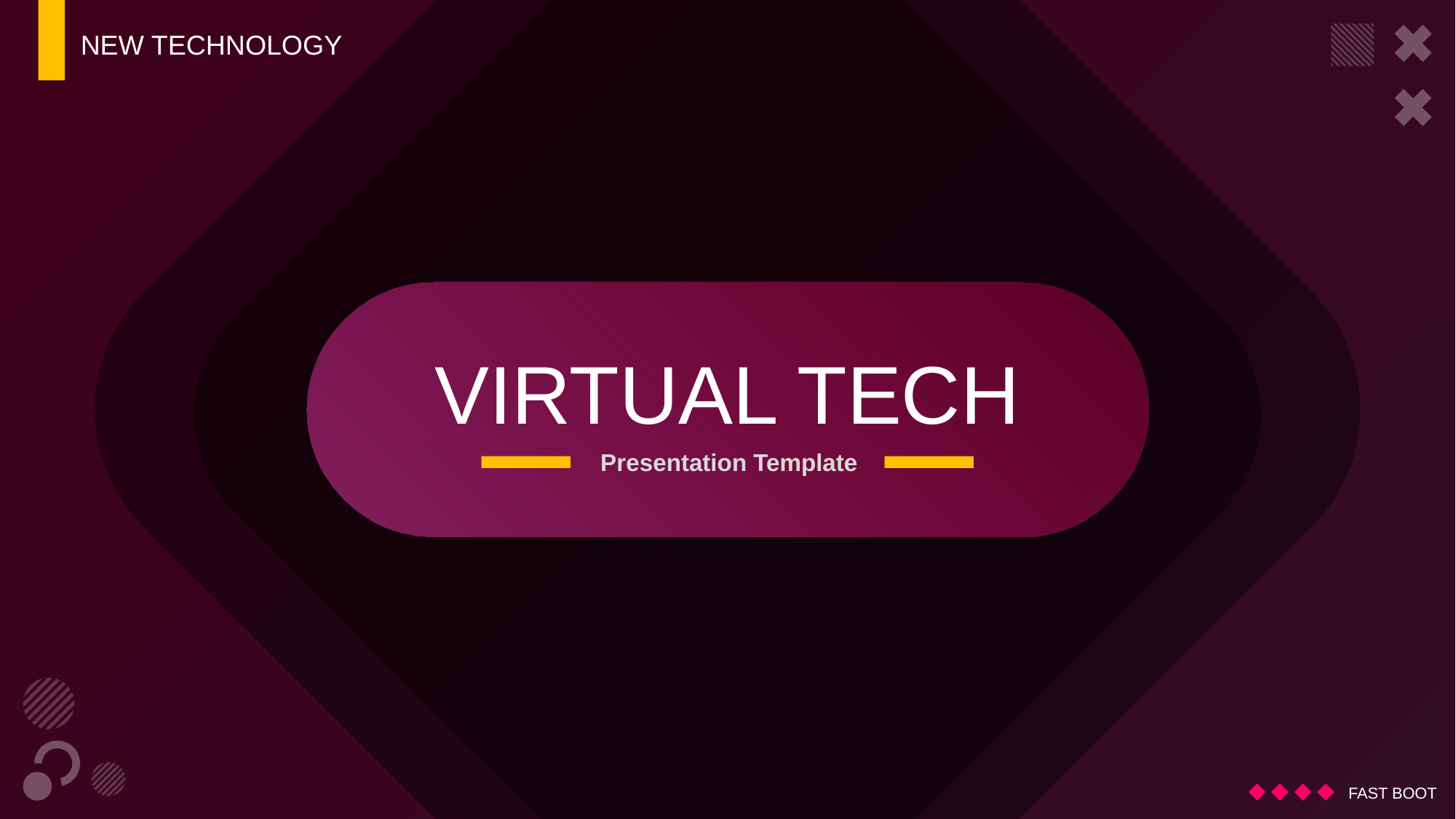

NEW TECHNOLOGY

VIRTUAL TECH
Presentation Template

FAST BOOT